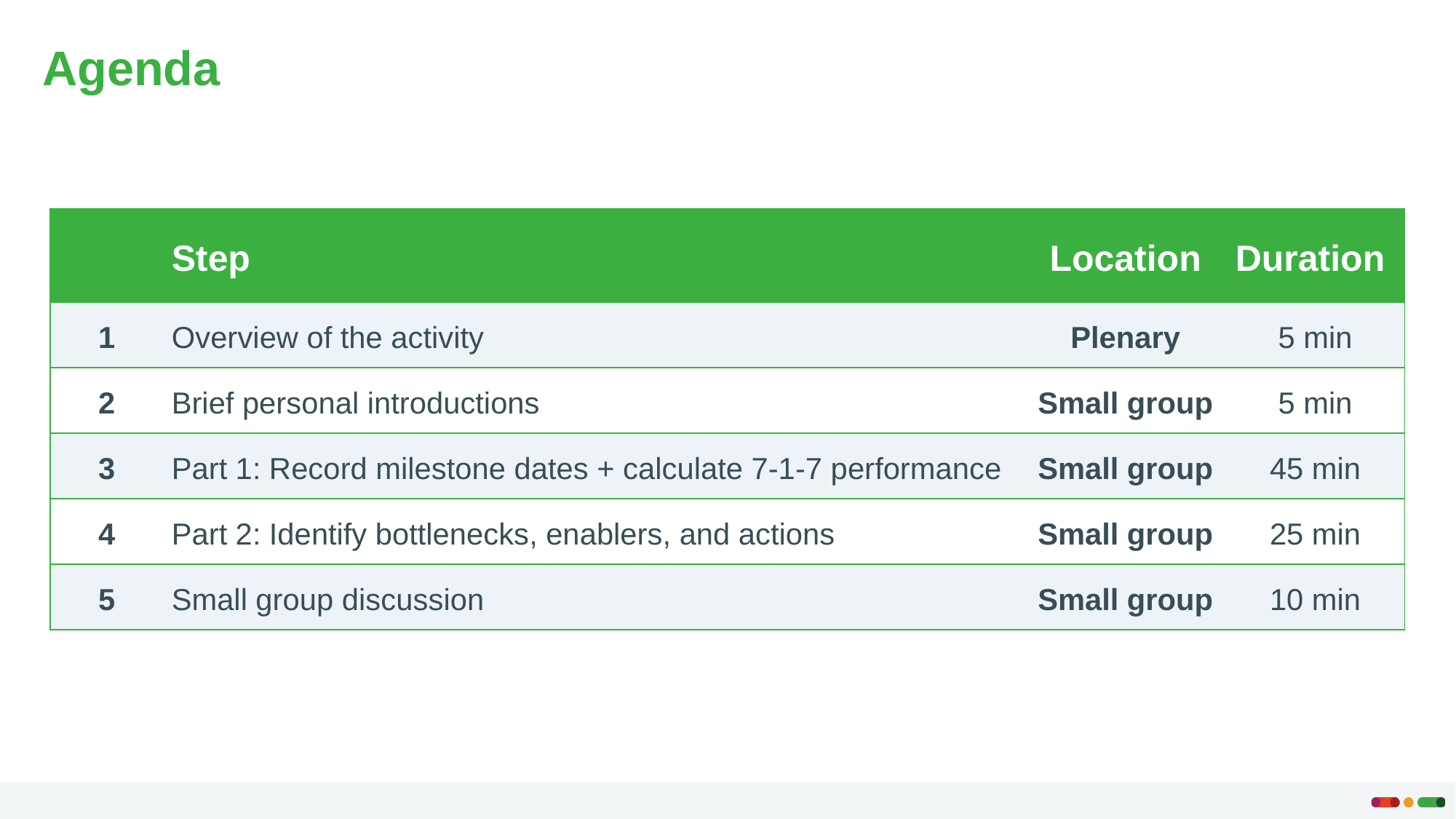

Agenda
|  | Step | Location | Duration |
| --- | --- | --- | --- |
| 1 | Overview of the activity | Plenary | 5 min |
| 2 | Brief personal introductions | Small group | 5 min |
| 3 | Part 1: Record milestone dates + calculate 7-1-7 performance | Small group | 45 min |
| 4 | Part 2: Identify bottlenecks, enablers, and actions | Small group | 25 min |
| 5 | Small group discussion | Small group | 10 min |